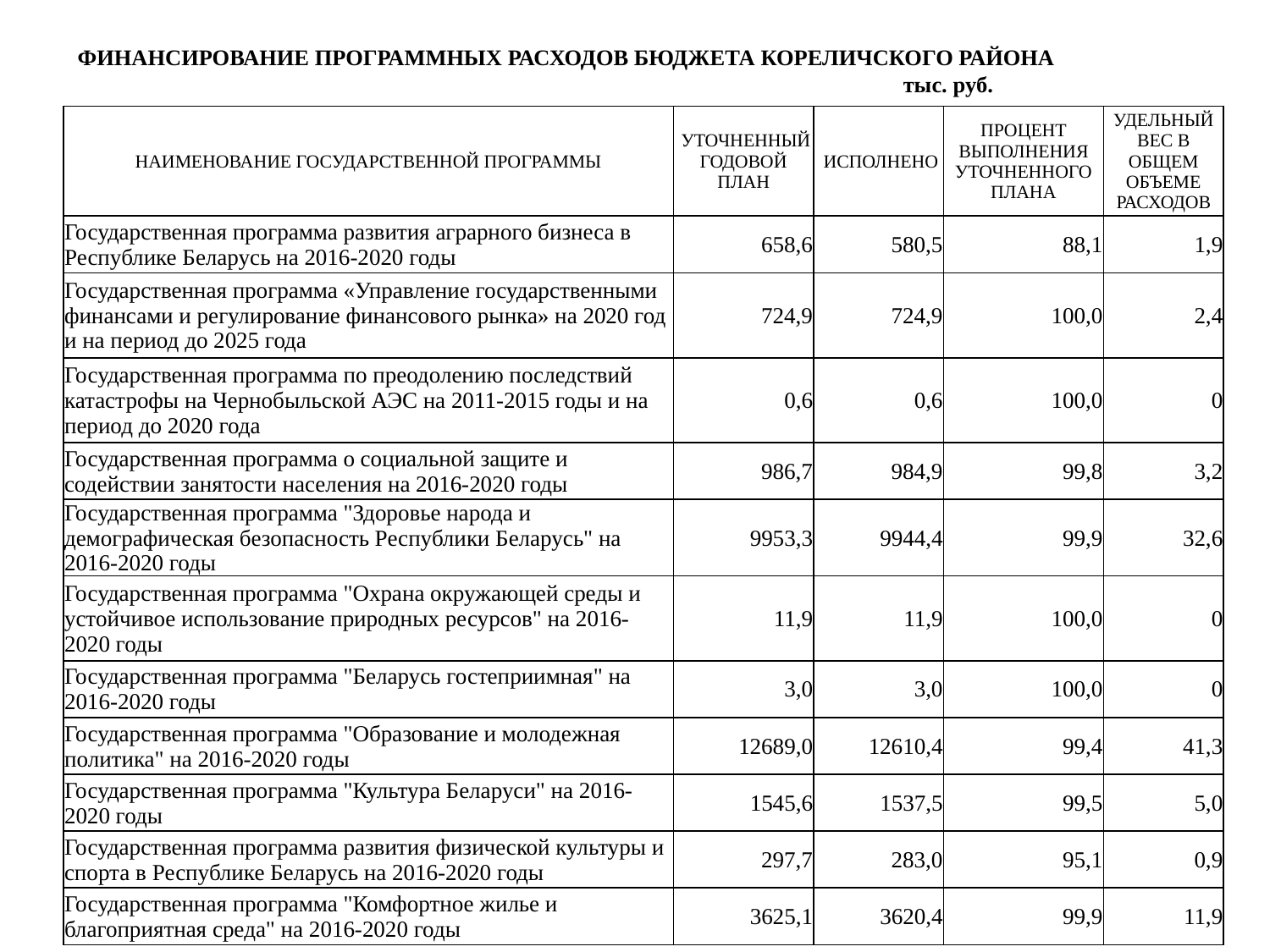

# ФИНАНСИРОВАНИЕ ПРОГРАММНЫХ РАСХОДОВ БЮДЖЕТА КОРЕЛИЧСКОГО РАЙОНА                      	                                                                                                                                                  тыс. руб.
| НАИМЕНОВАНИЕ ГОСУДАРСТВЕННОЙ ПРОГРАММЫ | УТОЧНЕННЫЙ ГОДОВОЙ ПЛАН | ИСПОЛНЕНО | ПРОЦЕНТ ВЫПОЛНЕНИЯ УТОЧНЕННОГО ПЛАНА | УДЕЛЬНЫЙ ВЕС В ОБЩЕМ ОБЪЕМЕ РАСХОДОВ |
| --- | --- | --- | --- | --- |
| Государственная программа развития аграрного бизнеса в Республике Беларусь на 2016-2020 годы | 658,6 | 580,5 | 88,1 | 1,9 |
| Государственная программа «Управление государственными финансами и регулирование финансового рынка» на 2020 год и на период до 2025 года | 724,9 | 724,9 | 100,0 | 2,4 |
| Государственная программа по преодолению последствий катастрофы на Чернобыльской АЭС на 2011-2015 годы и на период до 2020 года | 0,6 | 0,6 | 100,0 | 0 |
| Государственная программа о социальной защите и содействии занятости населения на 2016-2020 годы | 986,7 | 984,9 | 99,8 | 3,2 |
| Государственная программа "Здоровье народа и демографическая безопасность Республики Беларусь" на 2016-2020 годы | 9953,3 | 9944,4 | 99,9 | 32,6 |
| Государственная программа "Охрана окружающей среды и устойчивое использование природных ресурсов" на 2016-2020 годы | 11,9 | 11,9 | 100,0 | 0 |
| Государственная программа "Беларусь гостеприимная" на 2016-2020 годы | 3,0 | 3,0 | 100,0 | 0 |
| Государственная программа "Образование и молодежная политика" на 2016-2020 годы | 12689,0 | 12610,4 | 99,4 | 41,3 |
| Государственная программа "Культура Беларуси" на 2016-2020 годы | 1545,6 | 1537,5 | 99,5 | 5,0 |
| Государственная программа развития физической культуры и спорта в Республике Беларусь на 2016-2020 годы | 297,7 | 283,0 | 95,1 | 0,9 |
| Государственная программа "Комфортное жилье и благоприятная среда" на 2016-2020 годы | 3625,1 | 3620,4 | 99,9 | 11,9 |